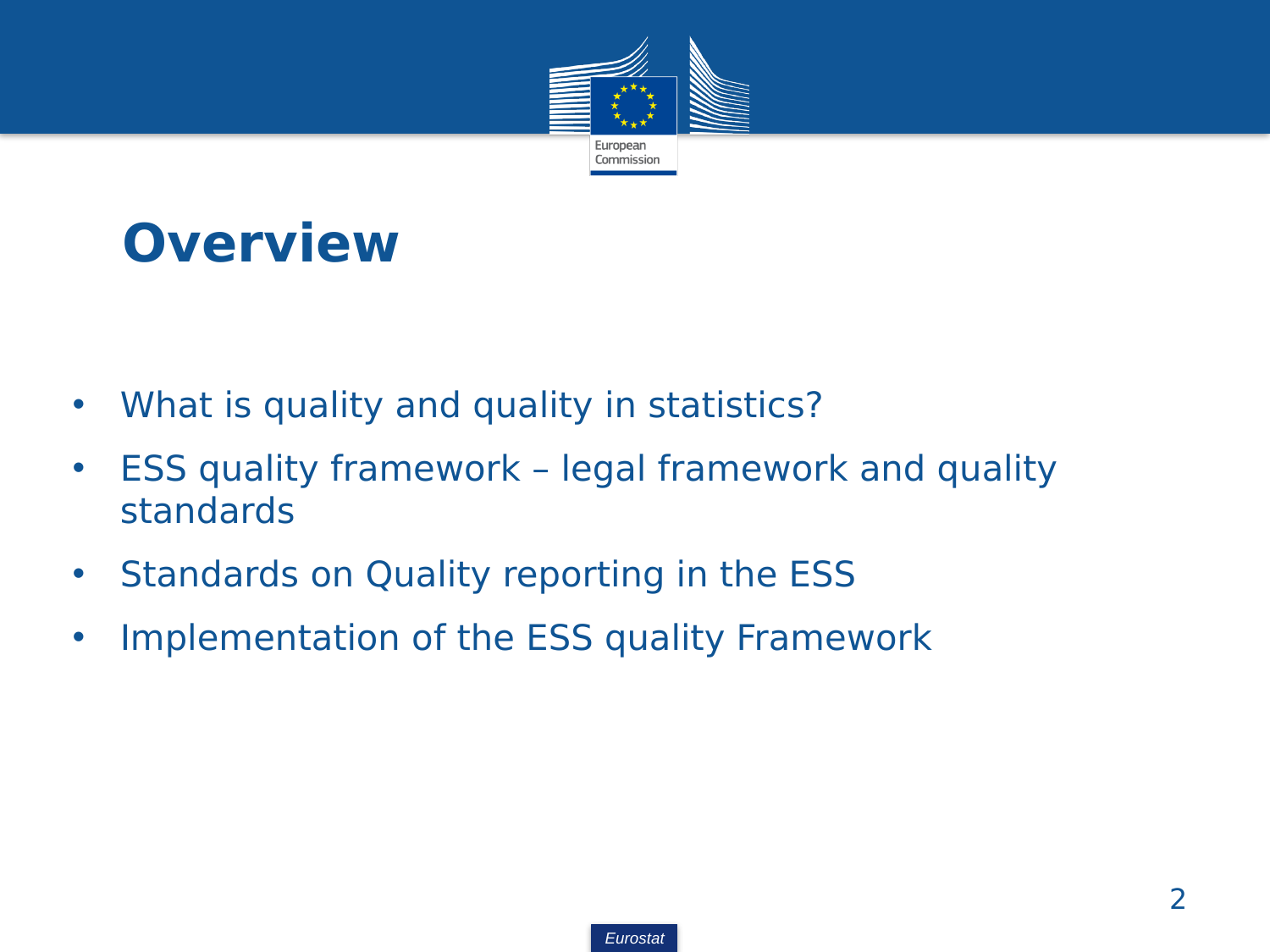

# Overview
What is quality and quality in statistics?
ESS quality framework – legal framework and quality standards
Standards on Quality reporting in the ESS
Implementation of the ESS quality Framework
2
Eurostat